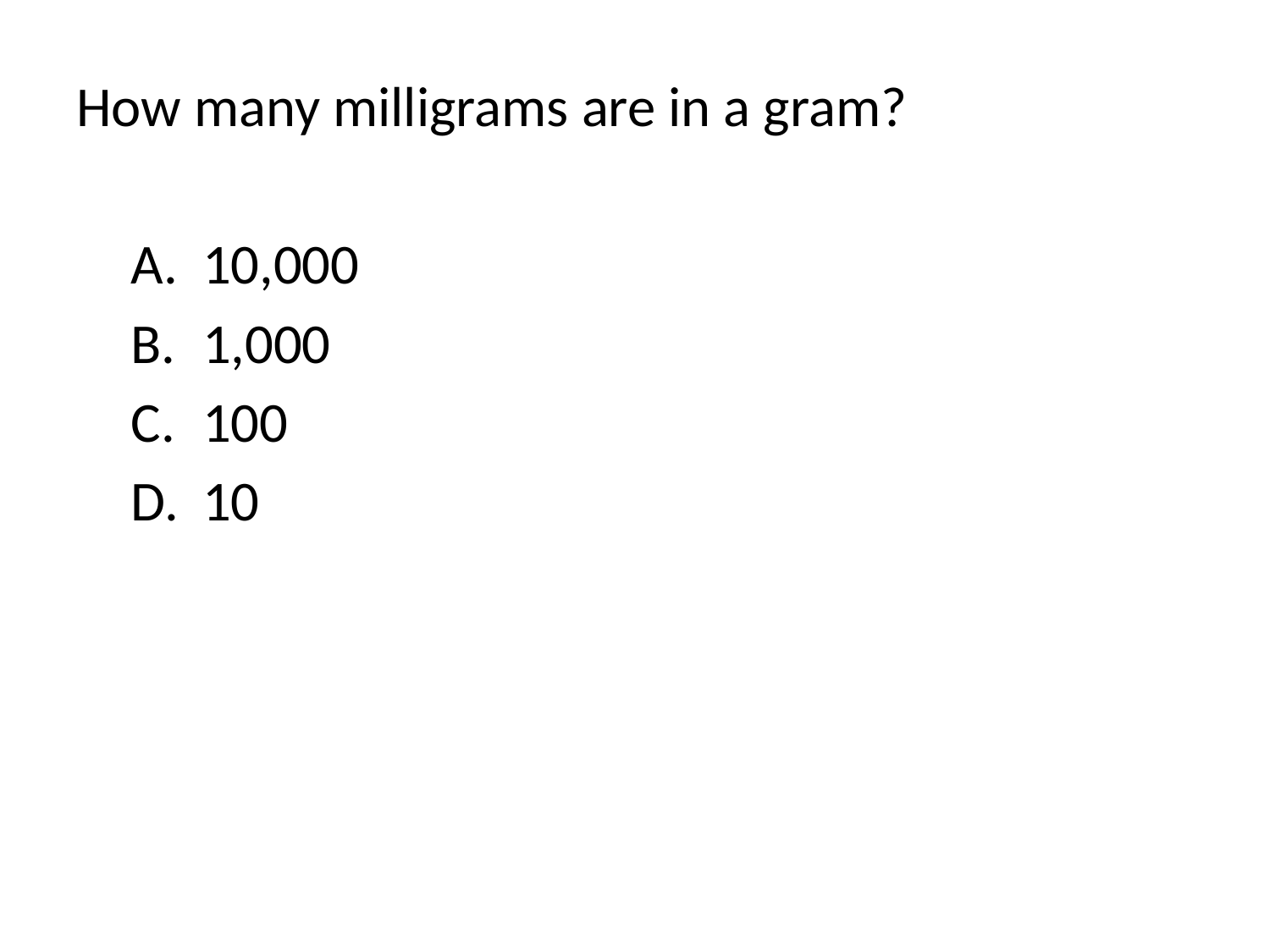

How many milligrams are in a gram?

10,000
1,000
100
10